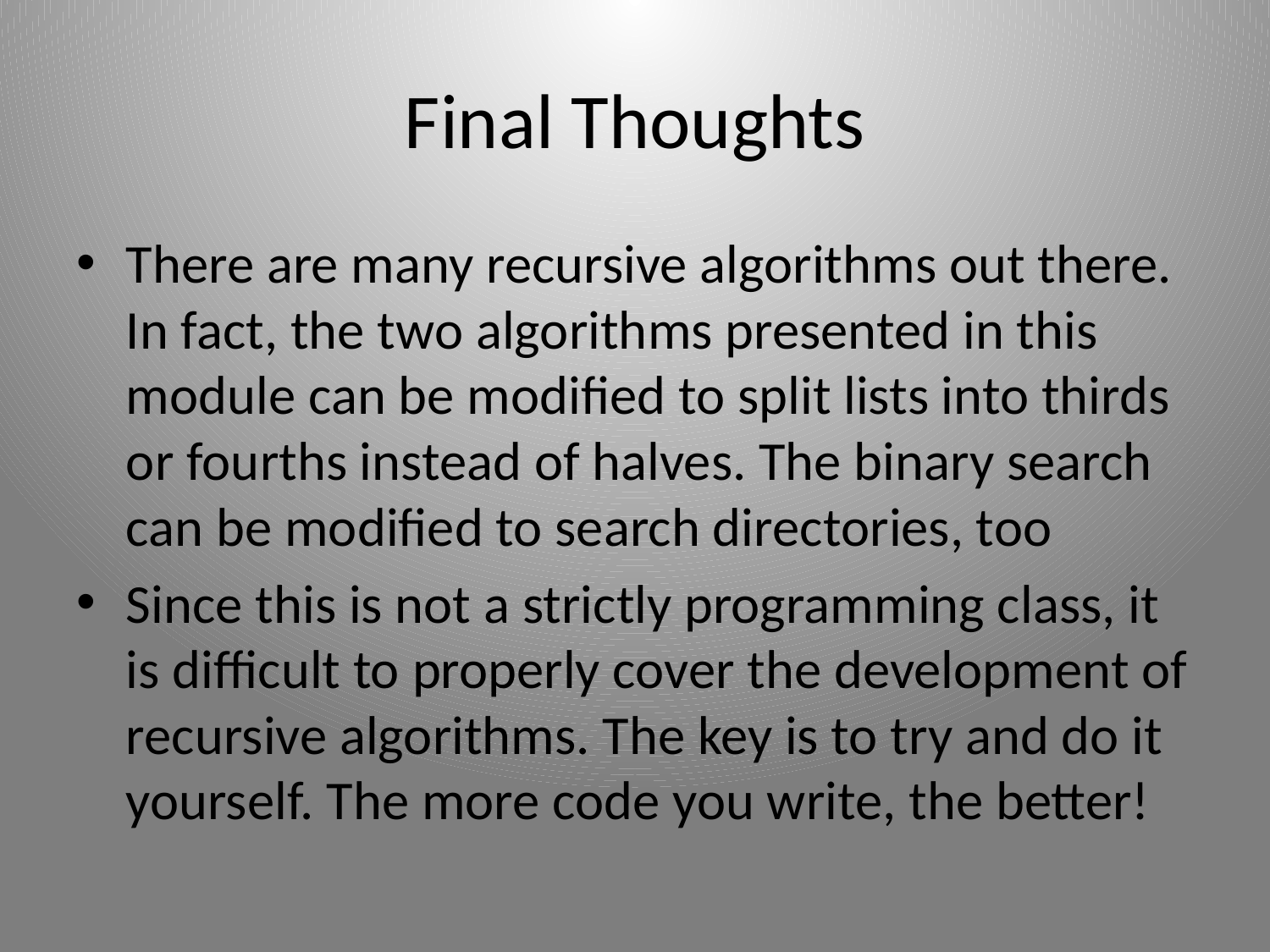

# Final Thoughts
There are many recursive algorithms out there. In fact, the two algorithms presented in this module can be modified to split lists into thirds or fourths instead of halves. The binary search can be modified to search directories, too
Since this is not a strictly programming class, it is difficult to properly cover the development of recursive algorithms. The key is to try and do it yourself. The more code you write, the better!